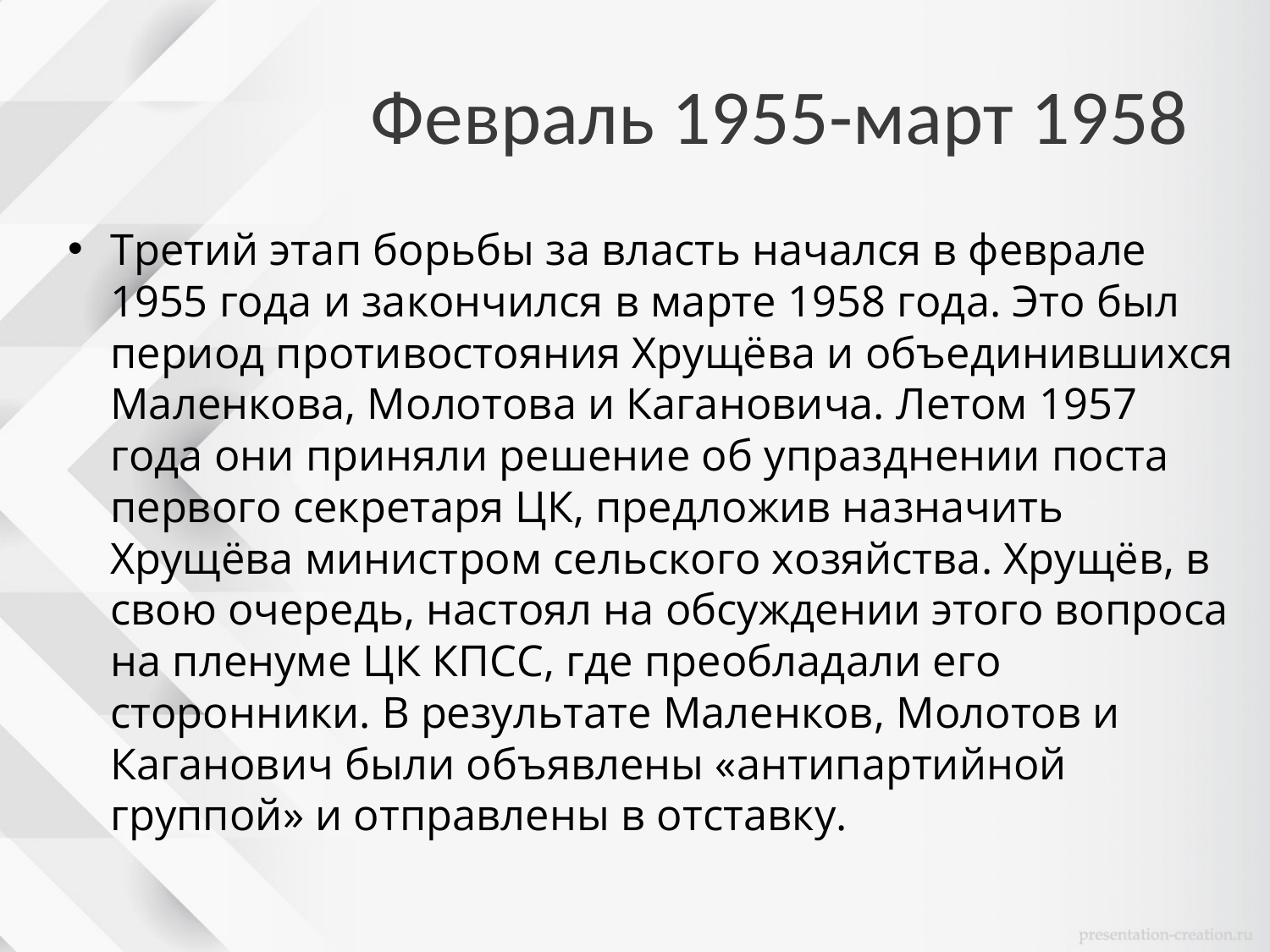

# Февраль 1955-март 1958
Третий этап борьбы за власть начался в феврале 1955 года и закончился в марте 1958 года. Это был период противостояния Хрущёва и объединившихся Маленкова, Молотова и Кагановича. Летом 1957 года они приняли решение об упразднении поста первого секретаря ЦК, предложив назначить Хрущёва министром сельского хозяйства. Хрущёв, в свою очередь, настоял на обсуждении этого вопроса на пленуме ЦК КПСС, где преобладали его сторонники. В результате Маленков, Молотов и Каганович были объявлены «антипартийной группой» и отправлены в отставку.